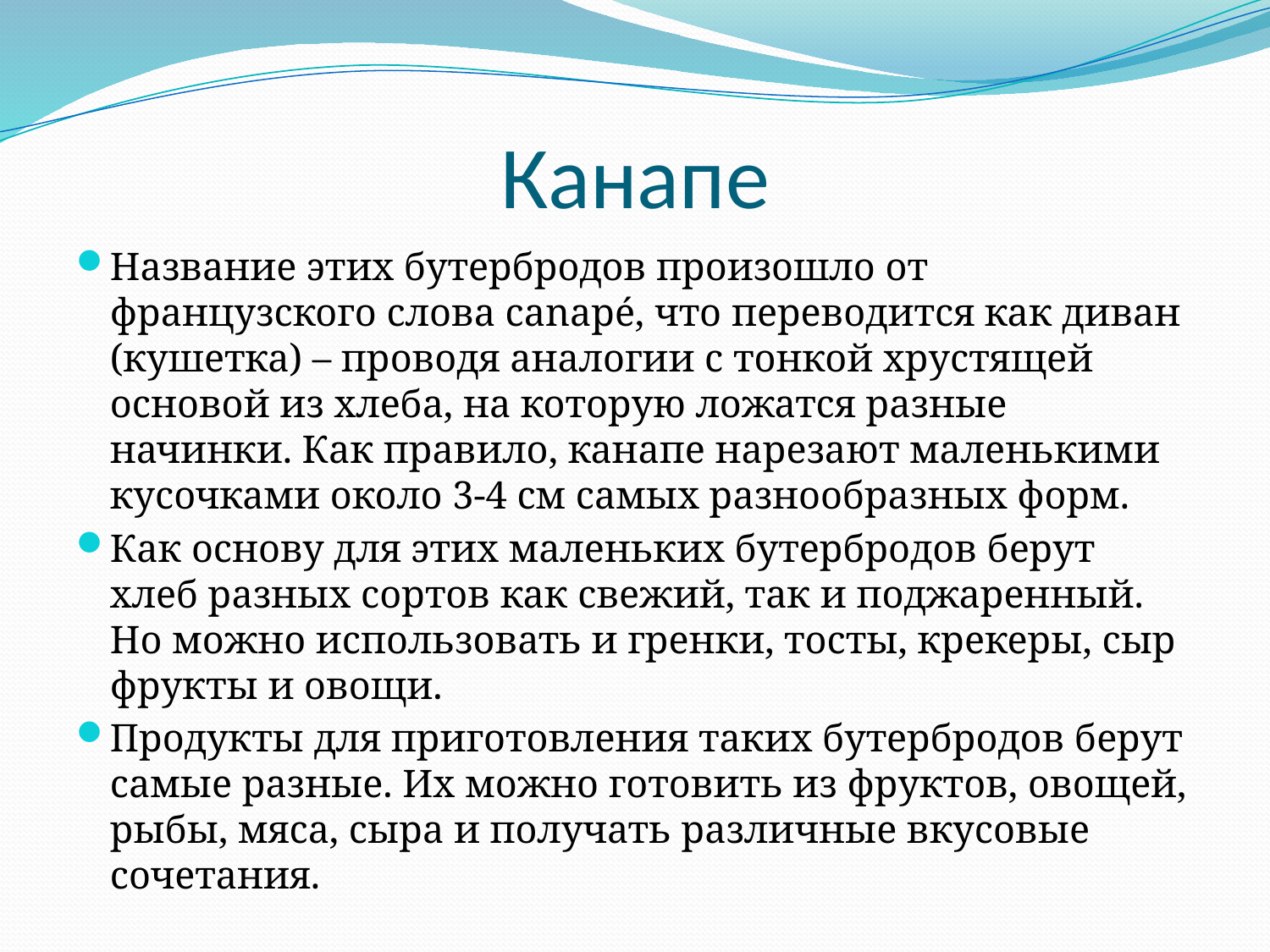

# Канапе
Название этих бутербродов произошло от французского слова canapé, что переводится как диван (кушетка) – проводя аналогии с тонкой хрустящей основой из хлеба, на которую ложатся разные начинки. Как правило, канапе нарезают маленькими кусочками около 3-4 см самых разнообразных форм.
Как основу для этих маленьких бутербродов берут хлеб разных сортов как свежий, так и поджаренный. Но можно использовать и гренки, тосты, крекеры, сыр фрукты и овощи.
Продукты для приготовления таких бутербродов берут самые разные. Их можно готовить из фруктов, овощей, рыбы, мяса, сыра и получать различные вкусовые сочетания.